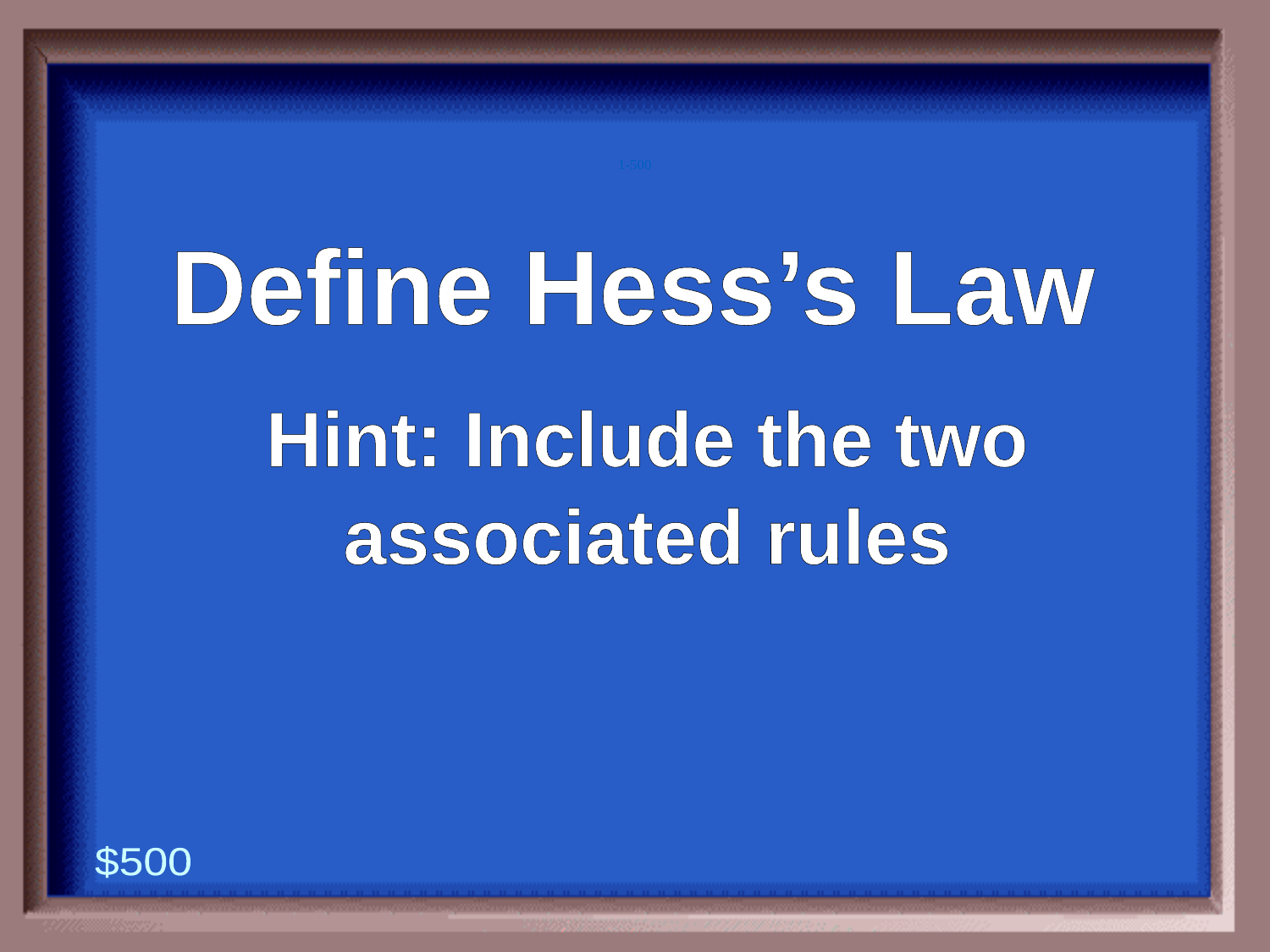

1-500
Define Hess’s Law
Hint: Include the two associated rules

$500